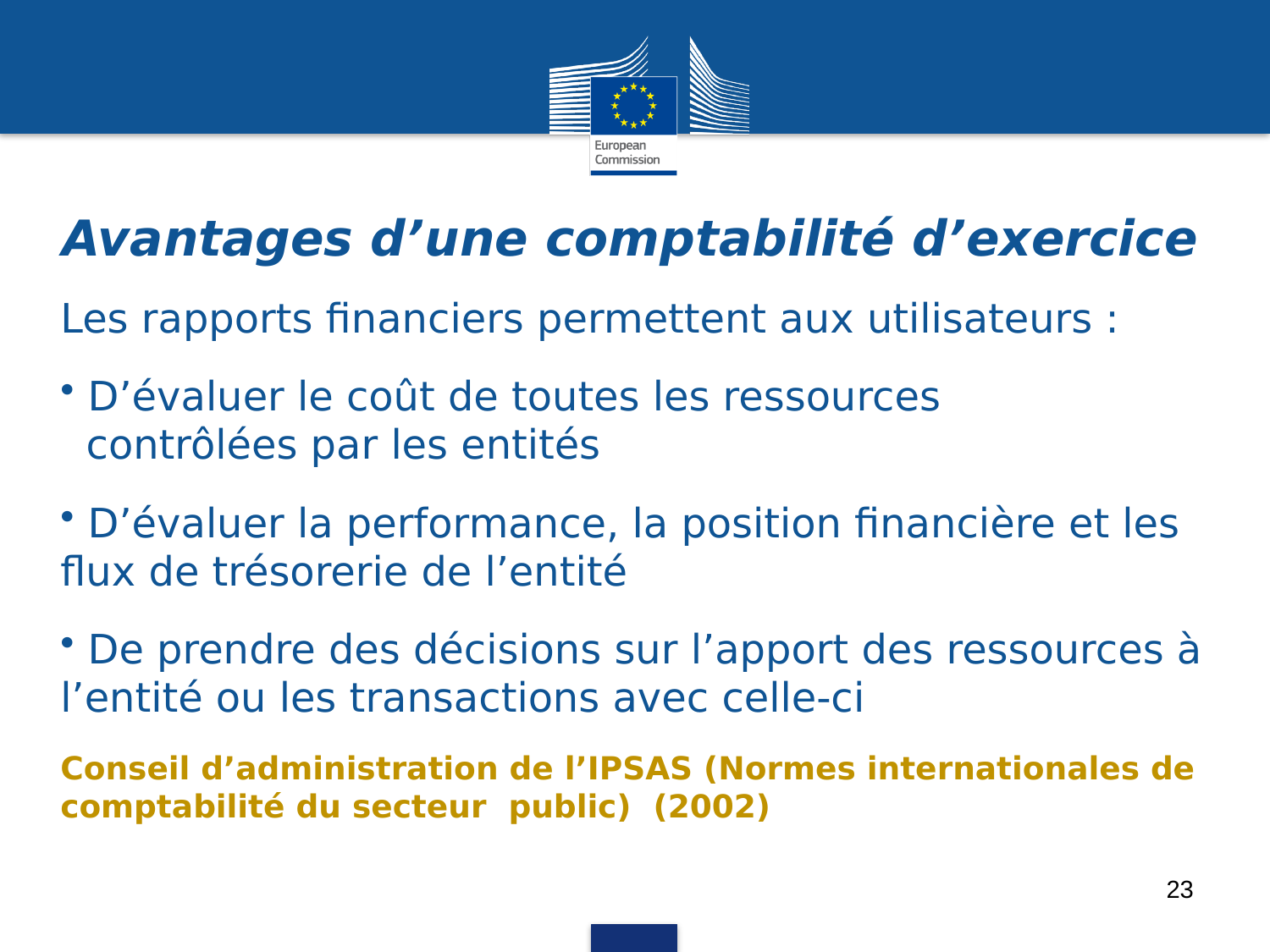

# Avantages d’une comptabilité d’exercice
Les rapports financiers permettent aux utilisateurs :
 D’évaluer le coût de toutes les ressources
  contrôlées par les entités
 D’évaluer la performance, la position financière et les flux de trésorerie de l’entité
 De prendre des décisions sur l’apport des ressources à l’entité ou les transactions avec celle-ci
Conseil d’administration de l’IPSAS (Normes internationales de comptabilité du secteur  public)  (2002)

23